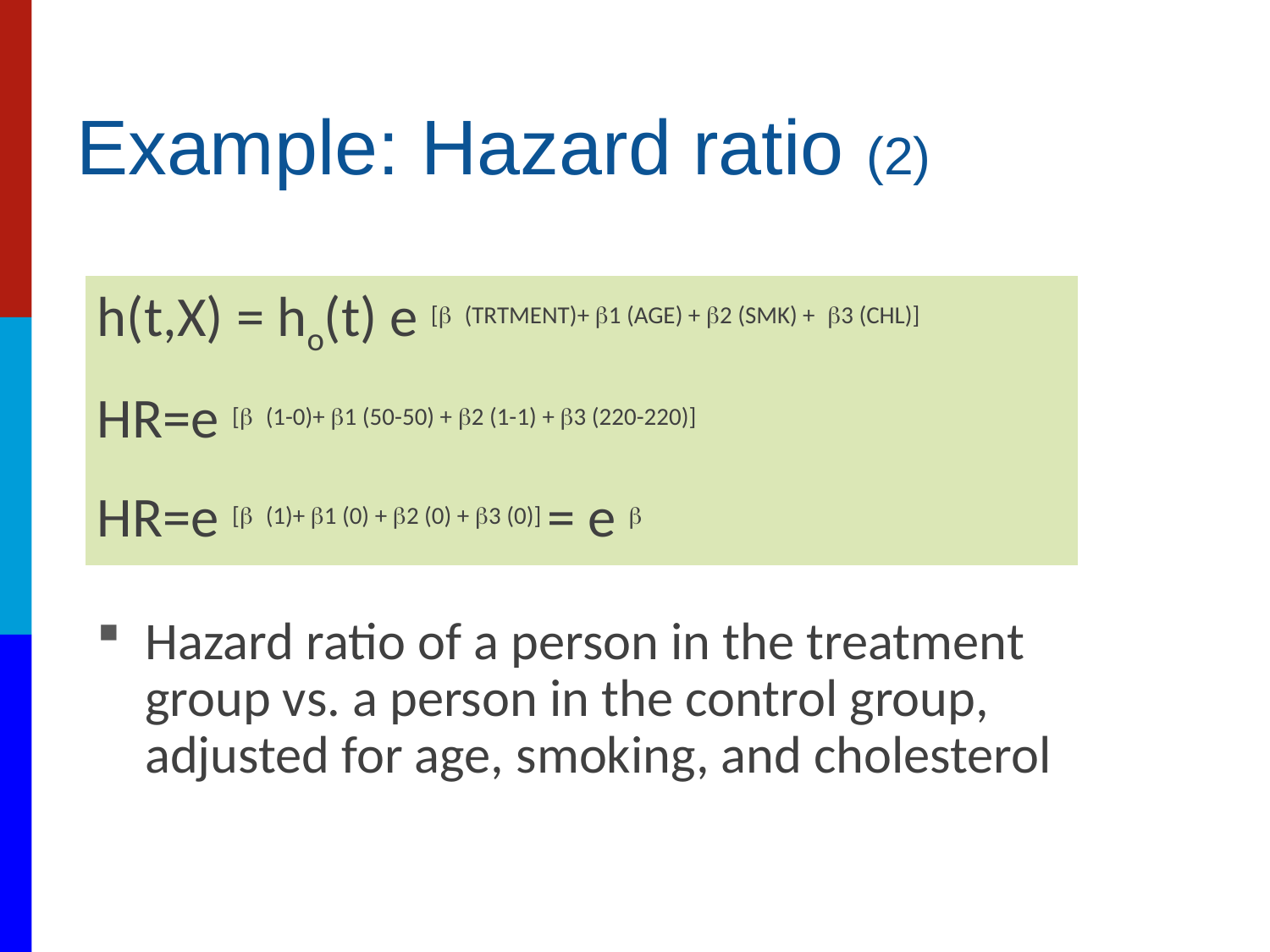

# Example: Hazard ratio (2)

h(t,X) = ho(t) e [β (TRTMENT)+ β1 (AGE) + β2 (SMK) + β3 (CHL)]

HR=e [β (1-0)+ β1 (50-50) + β2 (1-1) + β3 (220-220)]

HR=e [β (1)+ β1 (0) + β2 (0) + β3 (0)] = e β

Hazard ratio of a person in the treatment group vs. a person in the control group, adjusted for age, smoking, and cholesterol